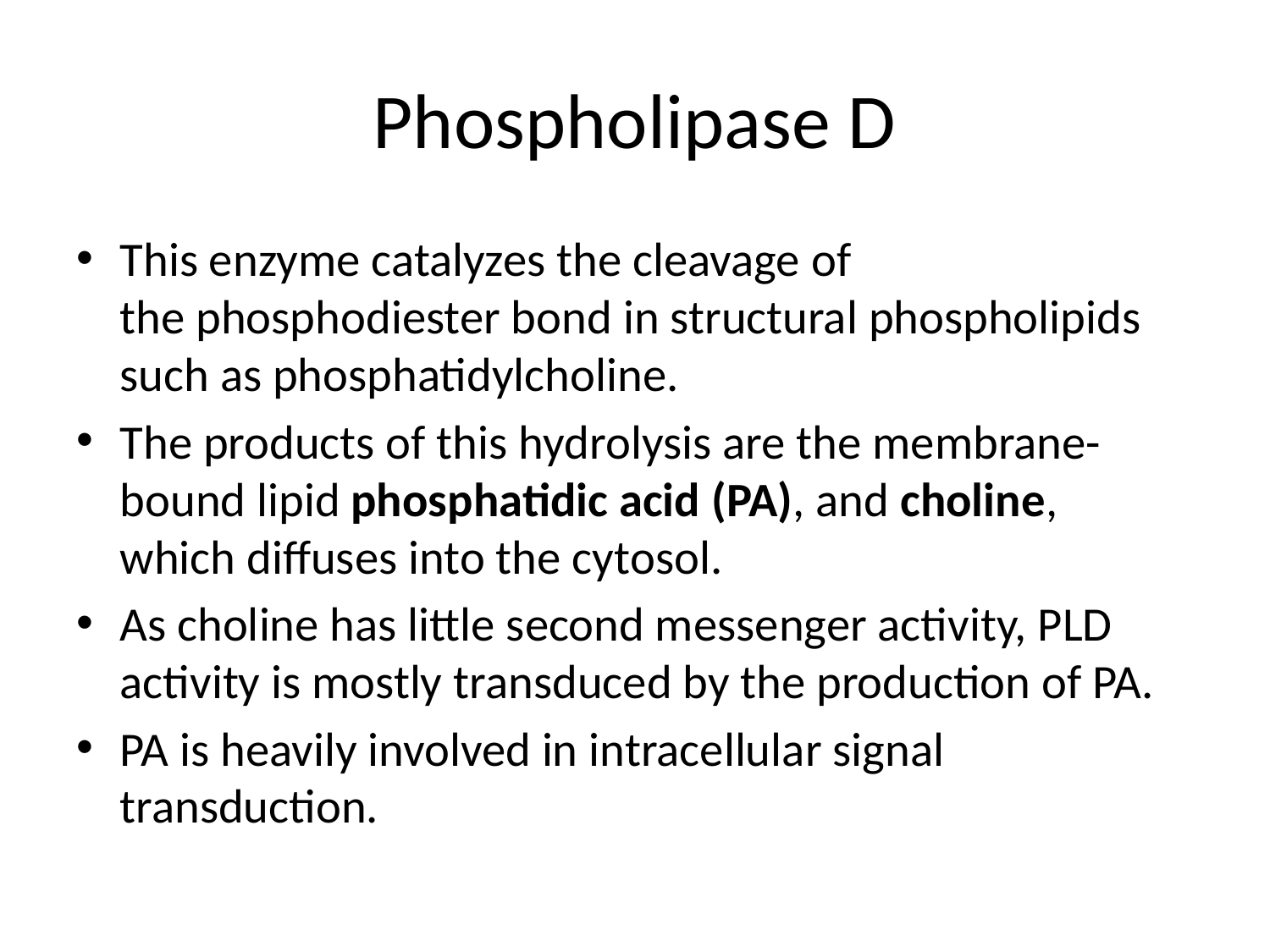

# Phospholipase D
This enzyme catalyzes the cleavage of the phosphodiester bond in structural phospholipids such as phosphatidylcholine.
The products of this hydrolysis are the membrane-bound lipid phosphatidic acid (PA), and choline, which diffuses into the cytosol.
As choline has little second messenger activity, PLD activity is mostly transduced by the production of PA.
PA is heavily involved in intracellular signal transduction.